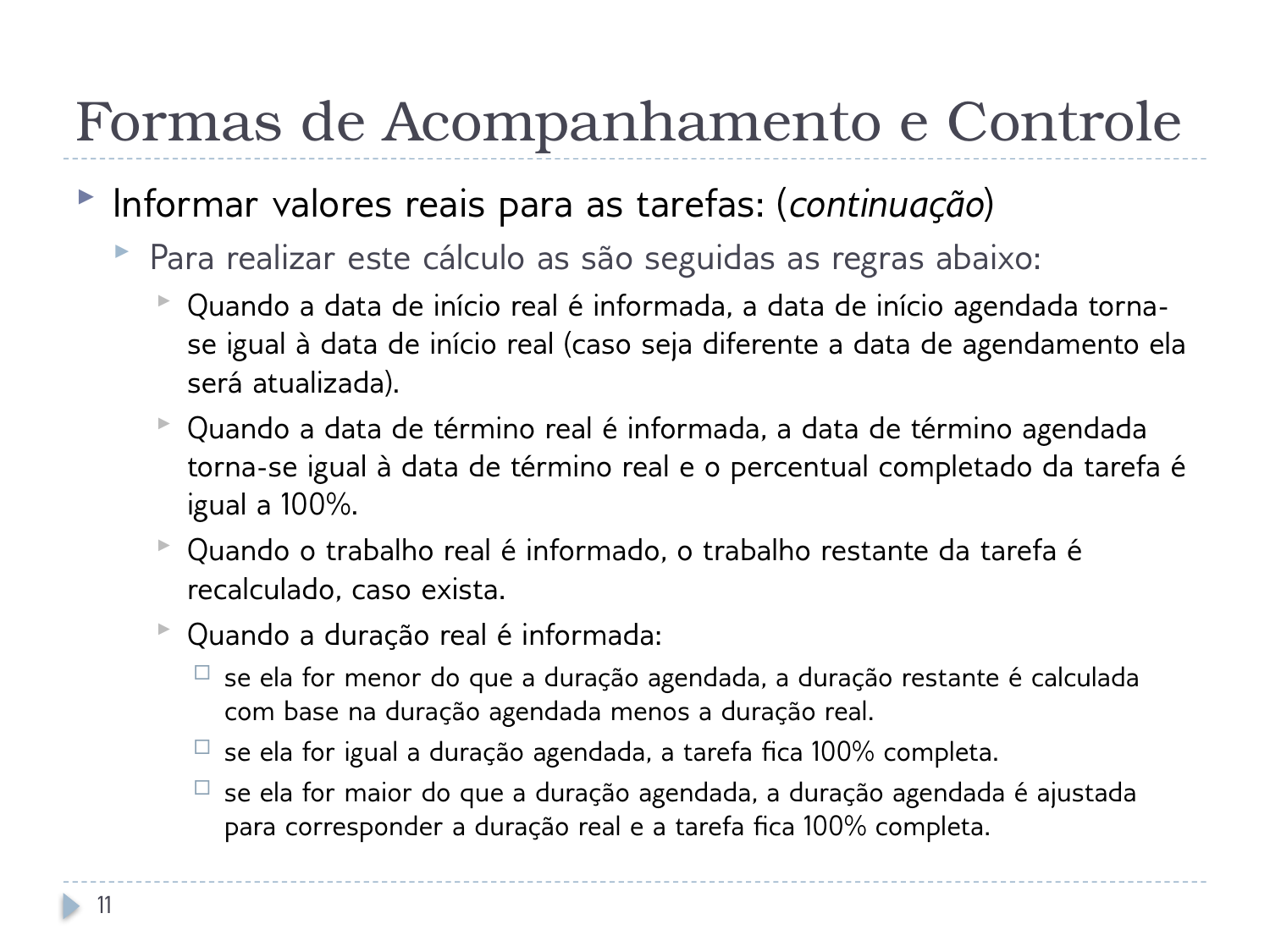

# Formas de Acompanhamento e Controle
Informar valores reais para as tarefas: (continuação)
Para realizar este cálculo as são seguidas as regras abaixo:
Quando a data de início real é informada, a data de início agendada torna-se igual à data de início real (caso seja diferente a data de agendamento ela será atualizada).
Quando a data de término real é informada, a data de término agendada torna-se igual à data de término real e o percentual completado da tarefa é igual a 100%.
Quando o trabalho real é informado, o trabalho restante da tarefa é recalculado, caso exista.
Quando a duração real é informada:
se ela for menor do que a duração agendada, a duração restante é calculada com base na duração agendada menos a duração real.
se ela for igual a duração agendada, a tarefa fica 100% completa.
se ela for maior do que a duração agendada, a duração agendada é ajustada para corresponder a duração real e a tarefa fica 100% completa.
11